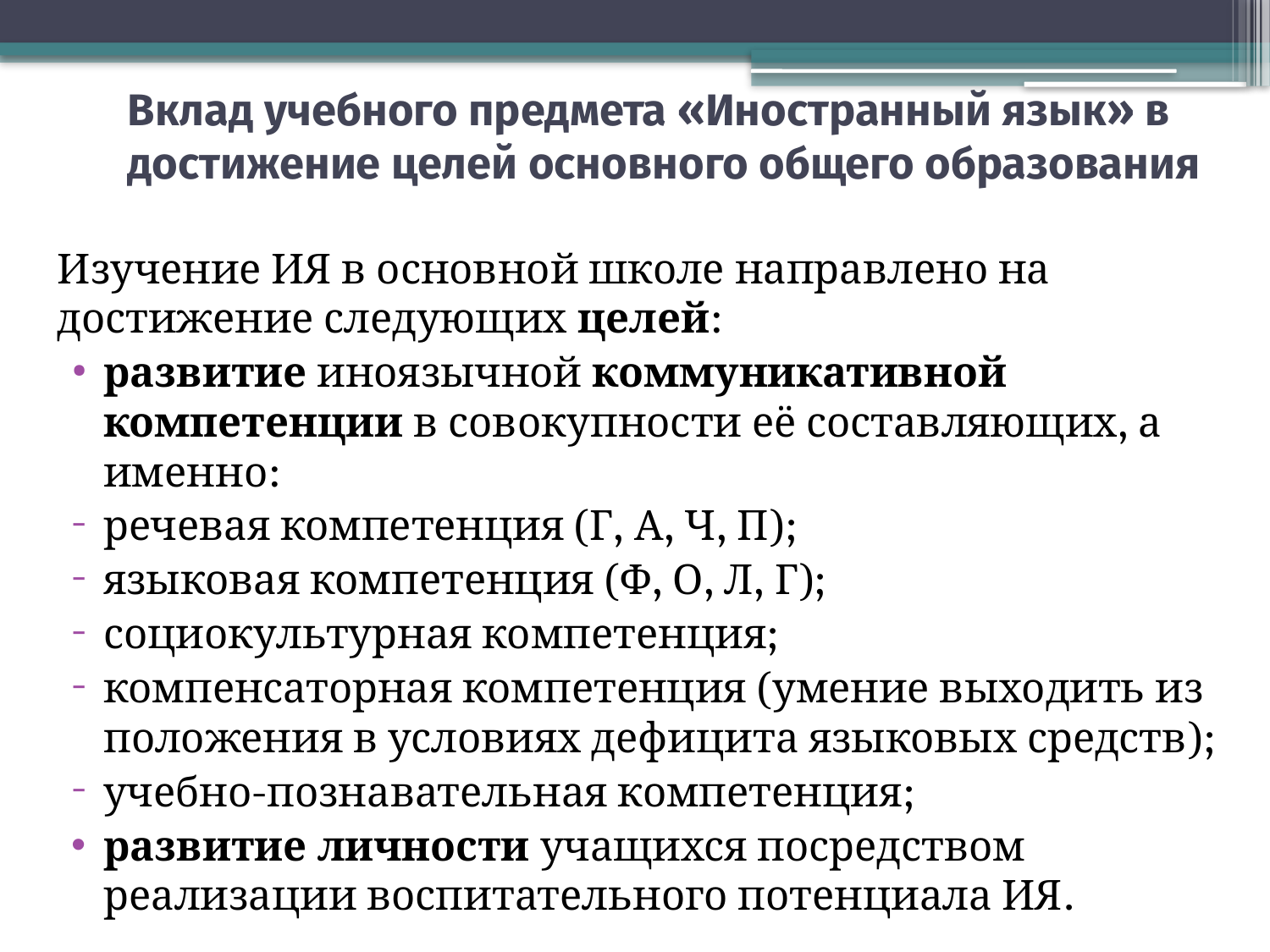

# Вклад учебного предмета «Иностранный язык» в достижение целей основного общего образования
Изучение ИЯ в основной школе направлено на достижение следующих целей:
развитие иноязычной коммуникативной компетенции в совокупности её составляющих, а именно:
речевая компетенция (Г, А, Ч, П);
языковая компетенция (Ф, О, Л, Г);
социокультурная компетенция;
компенсаторная компетенция (умение выходить из положения в условиях дефицита языковых средств);
учебно-познавательная компетенция;
развитие личности учащихся посредством реализации воспитательного потенциала ИЯ.